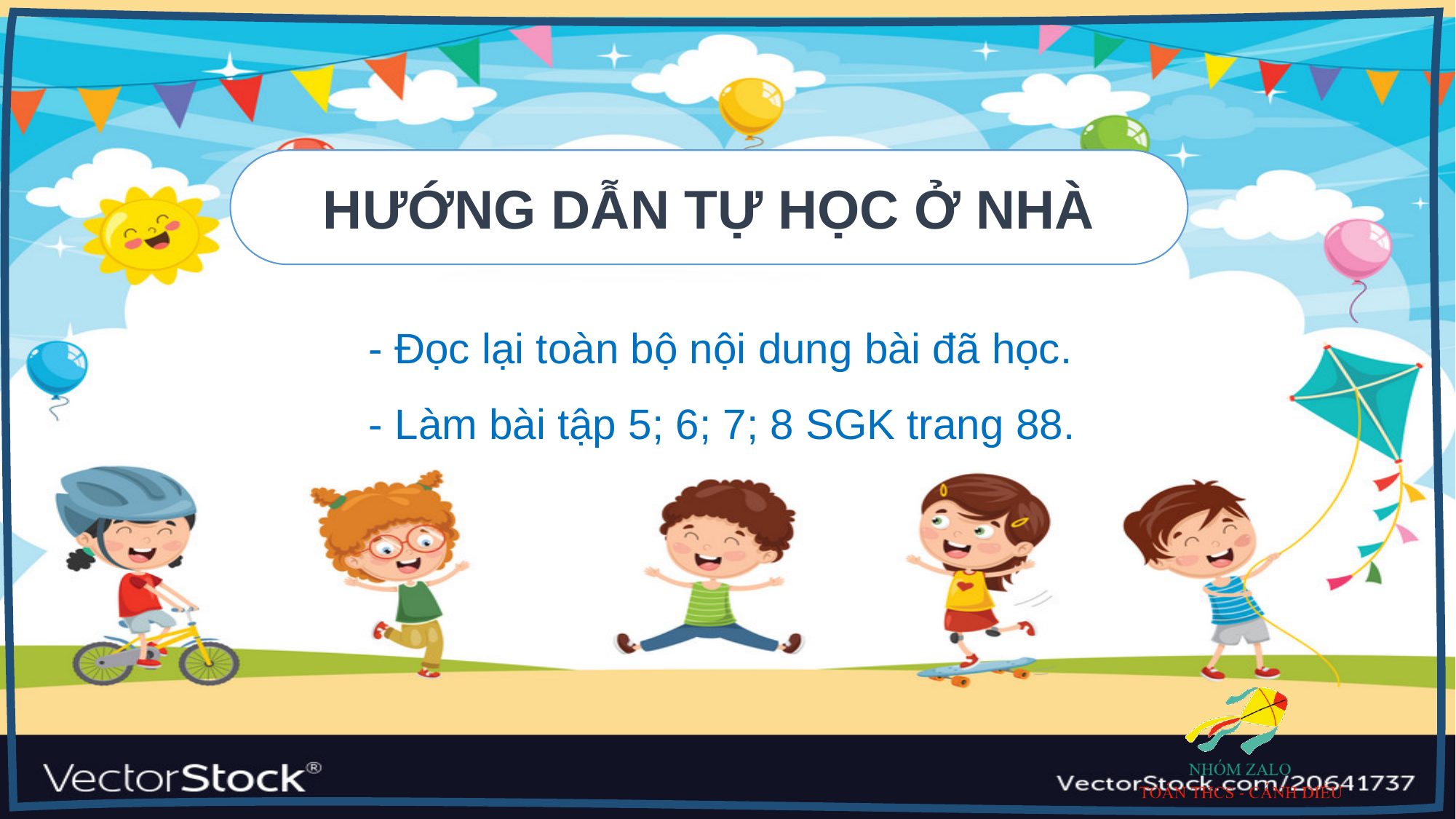

HƯỚNG DẪN TỰ HỌC Ở NHÀ
- Đọc lại toàn bộ nội dung bài đã học.
- Làm bài tập 5; 6; 7; 8 SGK trang 88.